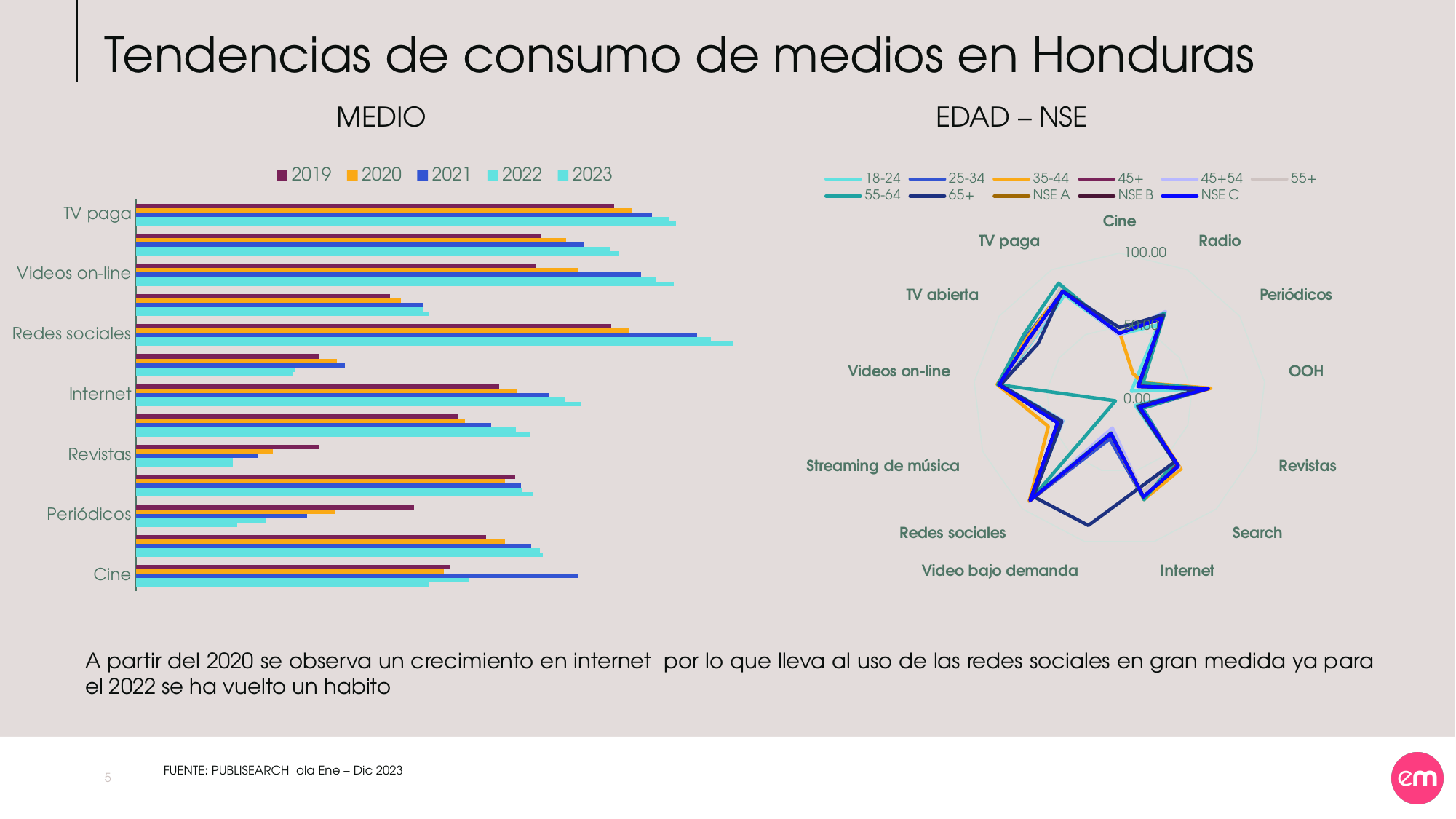

# Tendencias de consumo de medios en Honduras
MEDIO
EDAD – NSE

### Chart

| Category | 2023 | 2022 | 2021 | 2020 | 2019 |
|---|---|---|---|---|---|
| Cine | 45.22 | 51.47 | 68.26 | 47.51 | 48.39 |
| Radio | 62.8 | 62.27 | 60.97 | 56.95 | 54.01 |
| Periódicos | 15.61 | 20.08 | 26.39 | 30.74 | 42.94 |
| OOH | 61.22 | 59.48 | 59.44 | 56.95 | 58.51 |
| Revistas | 14.9 | 14.97 | 18.88 | 21.12 | 28.35 |
| Search | 60.81 | 58.65 | 54.82 | 50.75 | 49.75 |
| Internet | 68.63 | 66.08 | 63.64 | 58.74 | 56.08 |
| Video bajo demanda | 24.14 | 24.61 | 32.2 | 30.95 | 28.33 |
| Redes sociales | 92.12 | 88.7 | 86.52 | 76.06 | 73.28 |
| Streaming de música | 45.13 | 44.38 | 44.28 | 40.83 | 39.18 |
| Videos on-line | 82.95 | 80.13 | 77.86 | 68.15 | 61.69 |
| TV abierta | 74.52 | 73.17 | 69.04 | 66.3 | 62.57 |
| TV paga | 83.32 | 82.27 | 79.59 | 76.49 | 73.82 |

### Chart

| Category | 18-24 | 25-34 | 35-44 | 45+ | 45+54 | 55+ | 55-64 | 65+ | NSE A | NSE B | NSE C |
|---|---|---|---|---|---|---|---|---|---|---|---|
| Cine | 44.44 | 46.01 | 46.3 | 45.71 | 44.01 | 46.41 | 45.13 | 49.13 | 45.22 | 45.22 | 45.22 |
| Radio | 57.64 | 62.66 | 20.0 | 66.73 | 67.84 | 65.58 | 66.46 | 65.21 | 62.8 | 62.8 | 62.8 |
| Periódicos | 9.97 | 17.06 | 20.0 | 16.39 | 15.08 | 18.76 | 19.64 | 15.96 | 15.61 | 15.61 | 15.61 |
| OOH | 58.66 | 62.36 | 62.99 | 58.57 | 60.41 | 57.73 | 60.4 | 54.37 | 61.22 | 61.22 | 61.22 |
| Revistas | 11.69 | 16.96 | 15.74 | 14.78 | 14.61 | 15.37 | 16.97 | 13.4 | 14.9 | 14.9 | 14.9 |
| Search | 58.16 | 60.75 | 63.54 | 59.25 | 61.71 | 57.32 | 57.17 | 57.08 | 60.81 | 60.81 | 60.81 |
| Internet | 66.16 | 69.74 | 70.45 | 65.83 | 66.37 | 65.36 | 70.54 | 61.53 | 68.63 | 68.63 | 68.63 |
| Video bajo demanda | 21.64 | 27.83 | 24.21 | 22.0 | 20.12 | 23.34 | 23.64 | 88.7 | 24.14 | 24.14 | 24.14 |
| Redes sociales | 90.67 | 92.83 | 92.92 | 90.13 | 91.27 | 89.31 | 89.7 | 88.7 | 92.12 | 92.12 | 92.12 |
| Streaming de música | 41.39 | 44.8 | 51.98 | 42.0 | 41.59 | 42.52 | 2.83 | 42.02 | 45.13 | 45.13 | 45.13 |
| Videos on-line | 81.61 | 82.42 | 84.19 | 83.02 | 83.4 | 83.25 | 83.78 | 81.9 | 82.95 | 82.95 | 82.95 |
| TV abierta | 71.62 | 76.75 | 75.81 | 72.23 | 72.06 | 72.18 | 78.99 | 67.47 | 74.52 | 74.52 | 74.52 |
| TV paga | 80.61 | 83.6 | 84.45 | 85.13 | 83.82 | 86.22 | 89.7 | 83.73 | 83.32 | 83.32 | 83.32 |
A partir del 2020 se observa un crecimiento en internet  por lo que lleva al uso de las redes sociales en gran medida ya para el 2022 se ha vuelto un habito
FUENTE: PUBLISEARCH  ola Ene – Jun 2023

FUENTE: PUBLISEARCH  ola Ene – Dic 2023

5